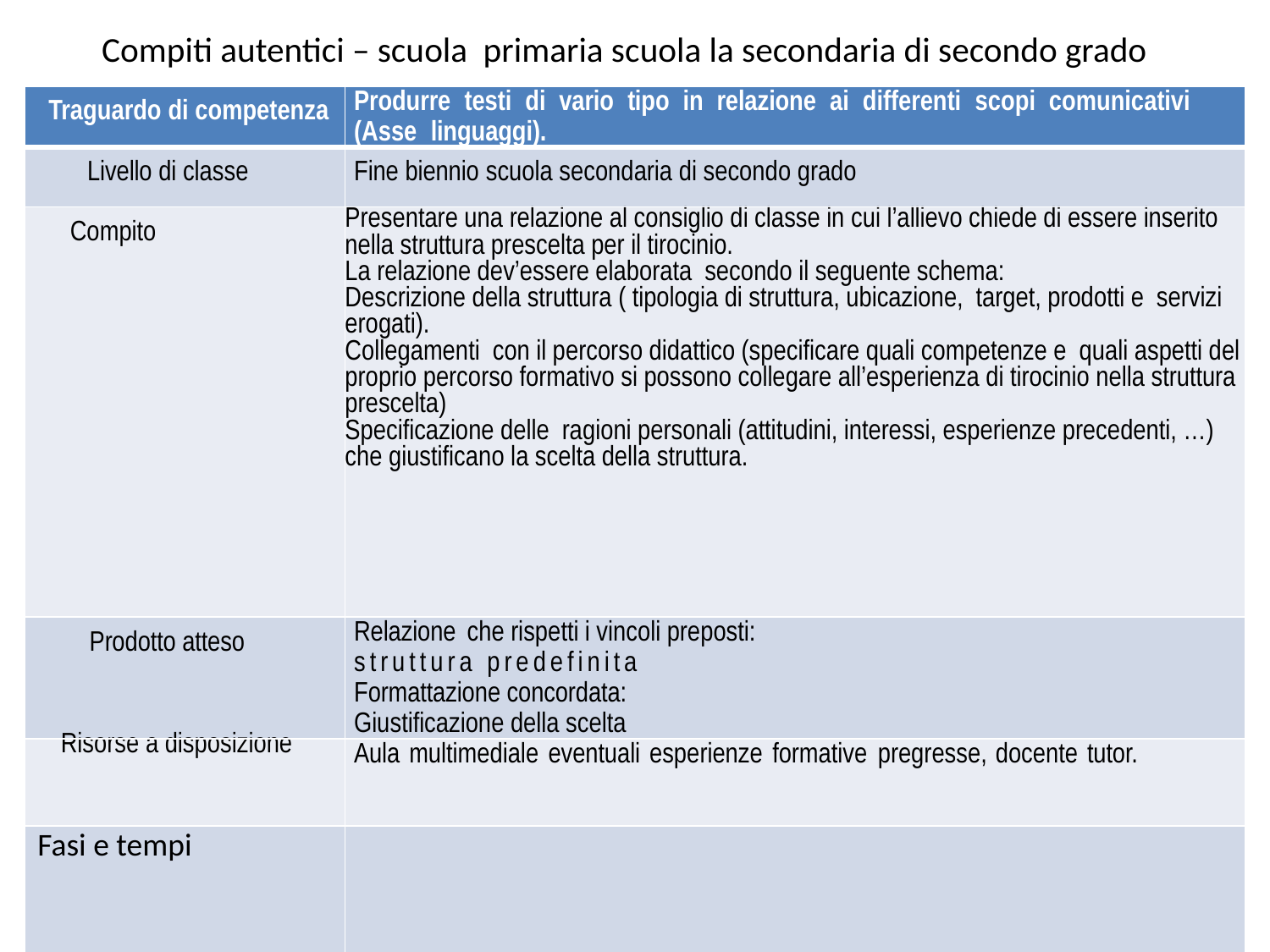

# Compiti autentici – scuola  primaria scuola la secondaria di secondo grado
| Traguardo di competenza | Produrre testi di vario tipo in relazione ai differenti scopi comunicativi (Asse linguaggi). |
| --- | --- |
| Livello di classe | Fine biennio scuola secondaria di secondo grado |
| Compito | Presentare una relazione al consiglio di classe in cui l’allievo chiede di essere inserito nella struttura prescelta per il tirocinio. La relazione dev’essere elaborata secondo il seguente schema: Descrizione della struttura ( tipologia di struttura, ubicazione, target, prodotti e servizi erogati). Collegamenti con il percorso didattico (specificare quali competenze e quali aspetti del proprio percorso formativo si possono collegare all’esperienza di tirocinio nella struttura prescelta) Specificazione delle ragioni personali (attitudini, interessi, esperienze precedenti, …) che giustificano la scelta della struttura. |
| Prodotto atteso | Relazione che rispetti i vincoli preposti: struttura predefinita Formattazione concordata: Giustificazione della scelta |
| Risorse a disposizione | Aula multimediale eventuali esperienze formative pregresse, docente tutor. |
| Fasi e tempi |  |